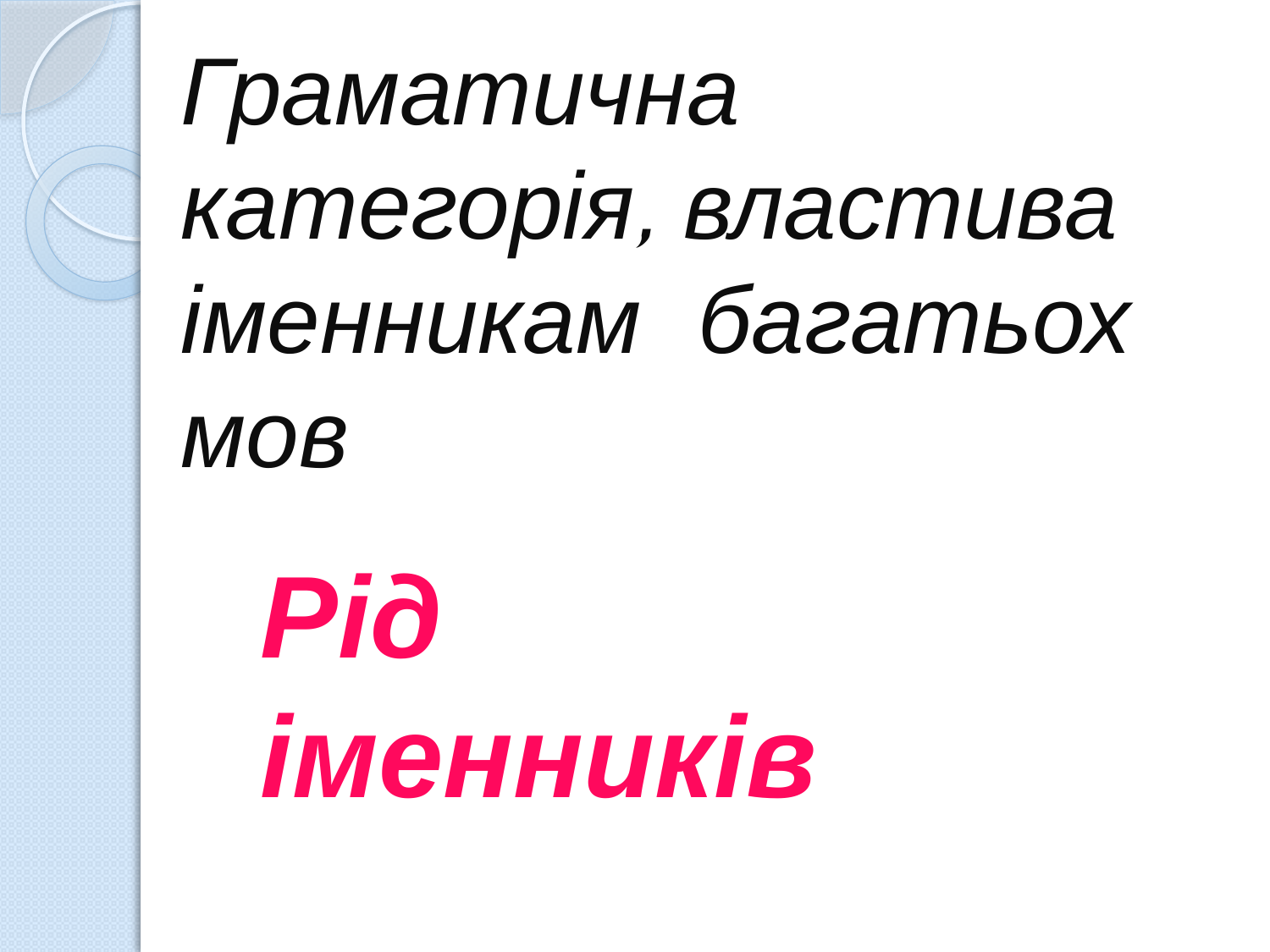

# Граматична категорія, властива іменникам  багатьох мов
Рід іменників